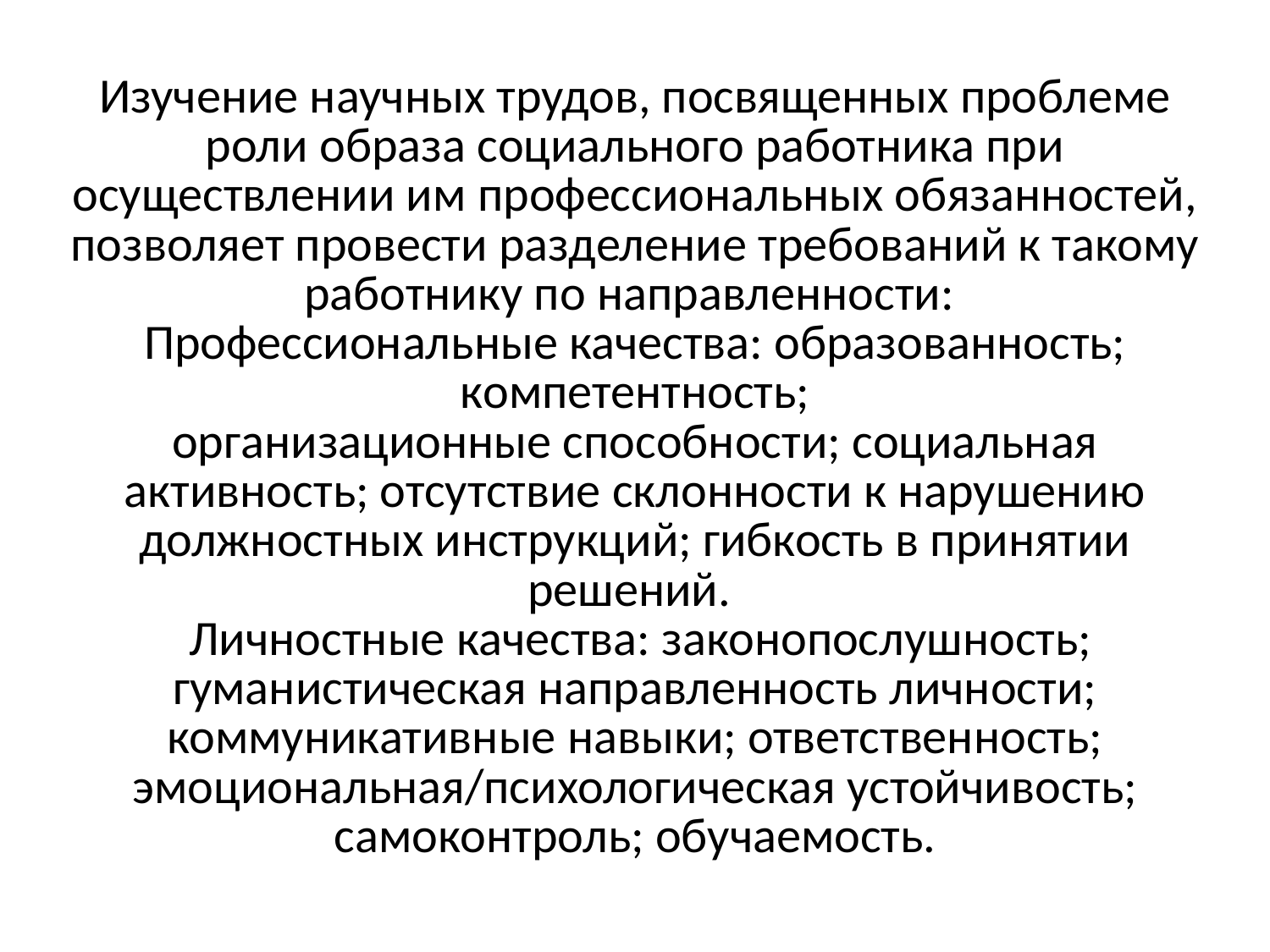

# Изучение научных трудов, посвященных проблеме роли образа социального работника при осуществлении им профессиональных обязанностей, позволяет провести разделение требований к такому работнику по направленности: Профессиональные качества: образованность; компетентность; организационные способности; социальная активность; отсутствие склонности к нарушению должностных инструкций; гибкость в принятии решений. Личностные качества: законопослушность; гуманистическая направленность личности; коммуникативные навыки; ответственность; эмоциональная/психологическая устойчивость; самоконтроль; обучаемость.